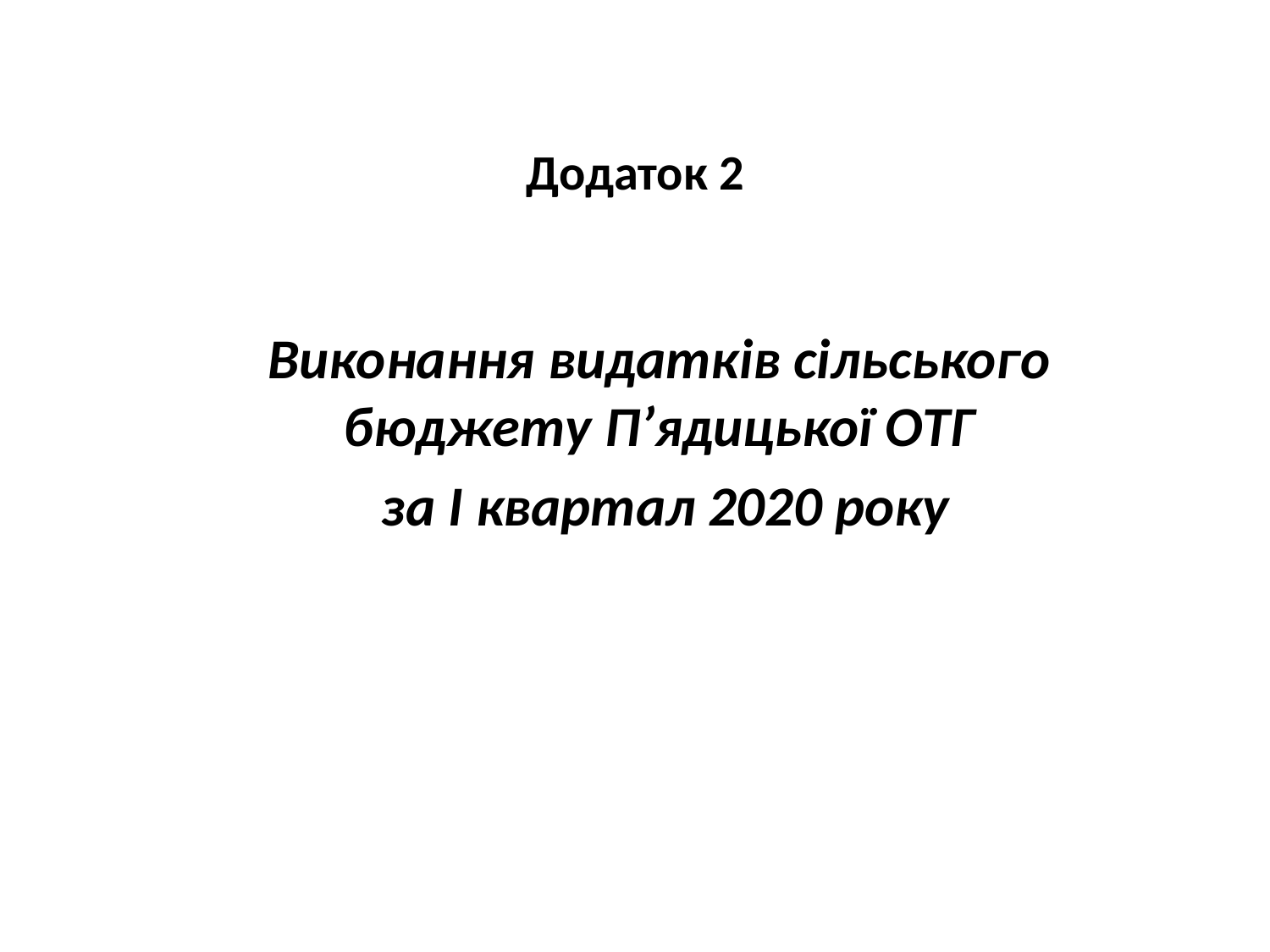

# Додаток 2
Виконання видатків сільського бюджету П’ядицької ОТГ
 за І квартал 2020 року